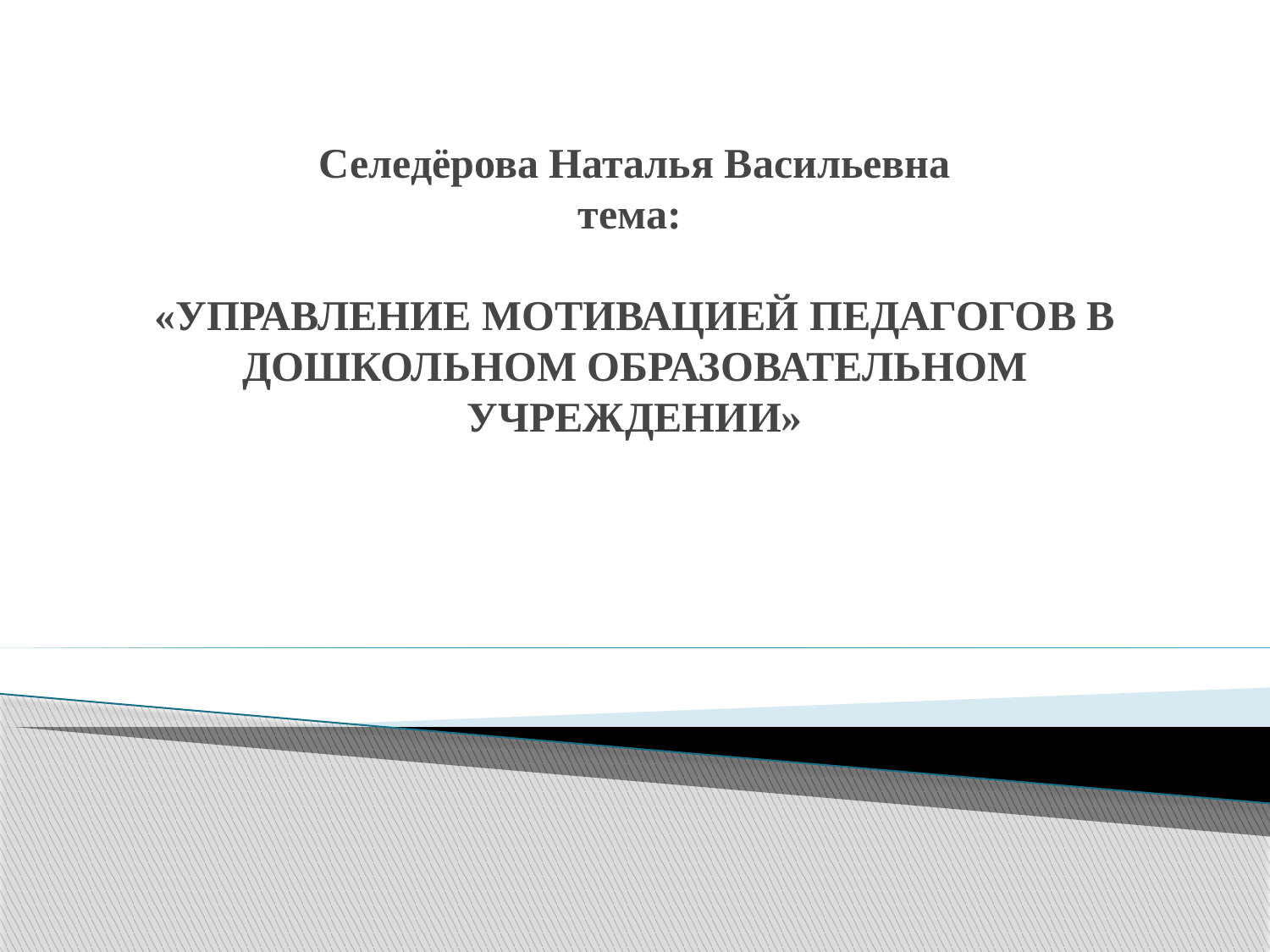

# Селедёрова Наталья Васильевна тема:    «УПРАВЛЕНИЕ МОТИВАЦИЕЙ ПЕДАГОГОВ В ДОШКОЛЬНОМ ОБРАЗОВАТЕЛЬНОМ УЧРЕЖДЕНИИ»